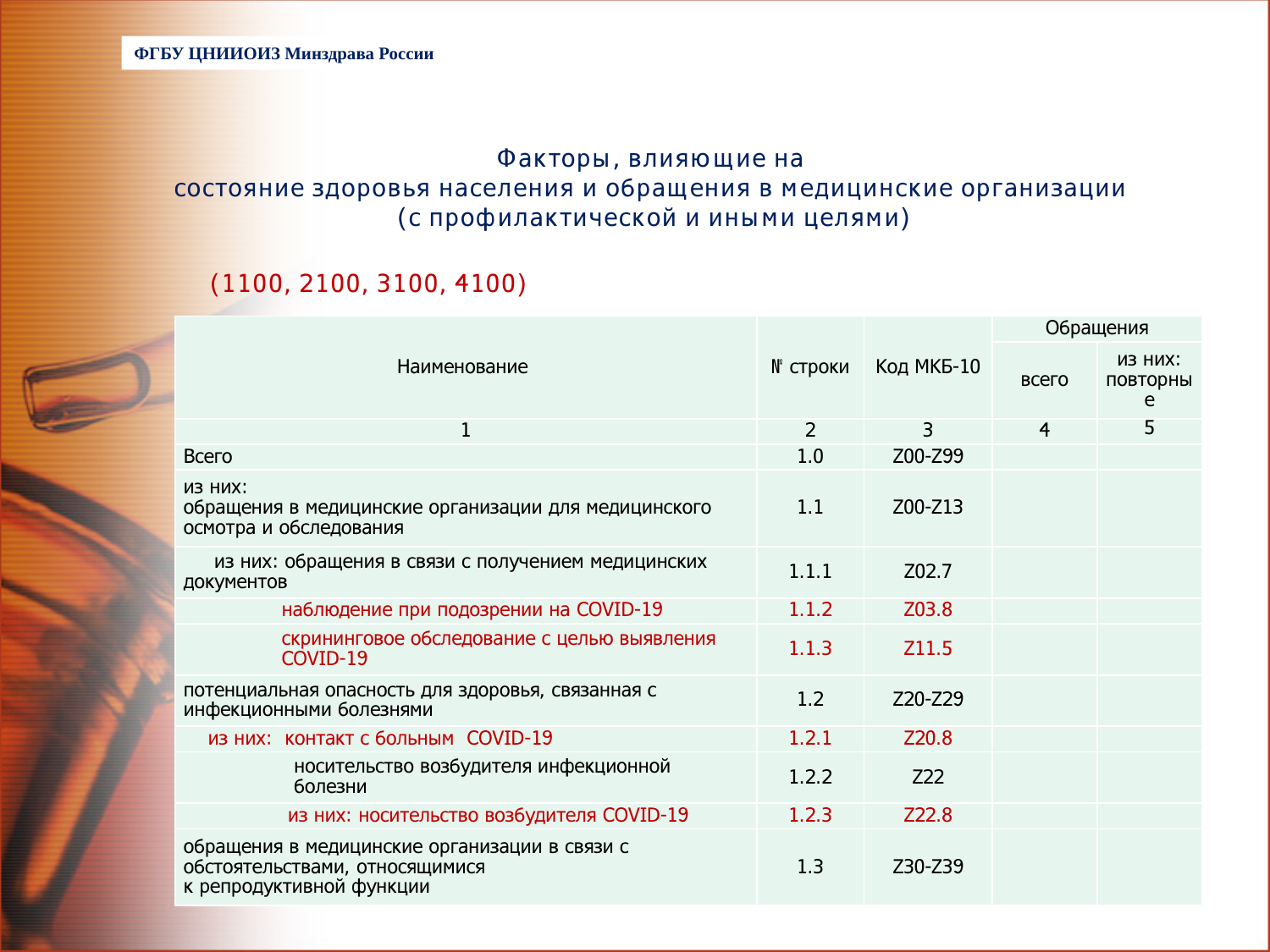

ФГБУ ЦНИИОИЗ Минздрава России
# Факторы, влияющие на состояние здоровья населения и обращения в медицинские организации (с профилактической и иными целями) (1100, 2100, 3100, 4100)

| Наименование | № строки | Код МКБ-10 | Обращения |  |
| --- | --- | --- | --- | --- |
|  |  |  | всего | из них: повторные |
| 1 | 2 | 3 | 4 | 5 |
| Всего | 1.0 | Z00-Z99 |  |  |
| из них: обращения в медицинские организации для медицинского осмотра и обследования | 1.1 | Z00-Z13 |  |  |
| из них: обращения в связи с получением медицинских документов | 1.1.1 | Z02.7 |  |  |
| наблюдение при подозрении на COVID-19 | 1.1.2 | Z03.8 |  |  |
| скрининговое обследование с целью выявления COVID-19 | 1.1.3 | Z11.5 |  |  |
| потенциальная опасность для здоровья, связанная с инфекционными болезнями | 1.2 | Z20-Z29 |  |  |
| из них: контакт с больным COVID-19 | 1.2.1 | Z20.8 |  |  |
| носительство возбудителя инфекционной болезни | 1.2.2 | Z22 |  |  |
| из них: носительство возбудителя COVID-19 | 1.2.3 | Z22.8 |  |  |
| обращения в медицинские организации в связи с обстоятельствами, относящимися к репродуктивной функции | 1.3 | Z30-Z39 |  |  |